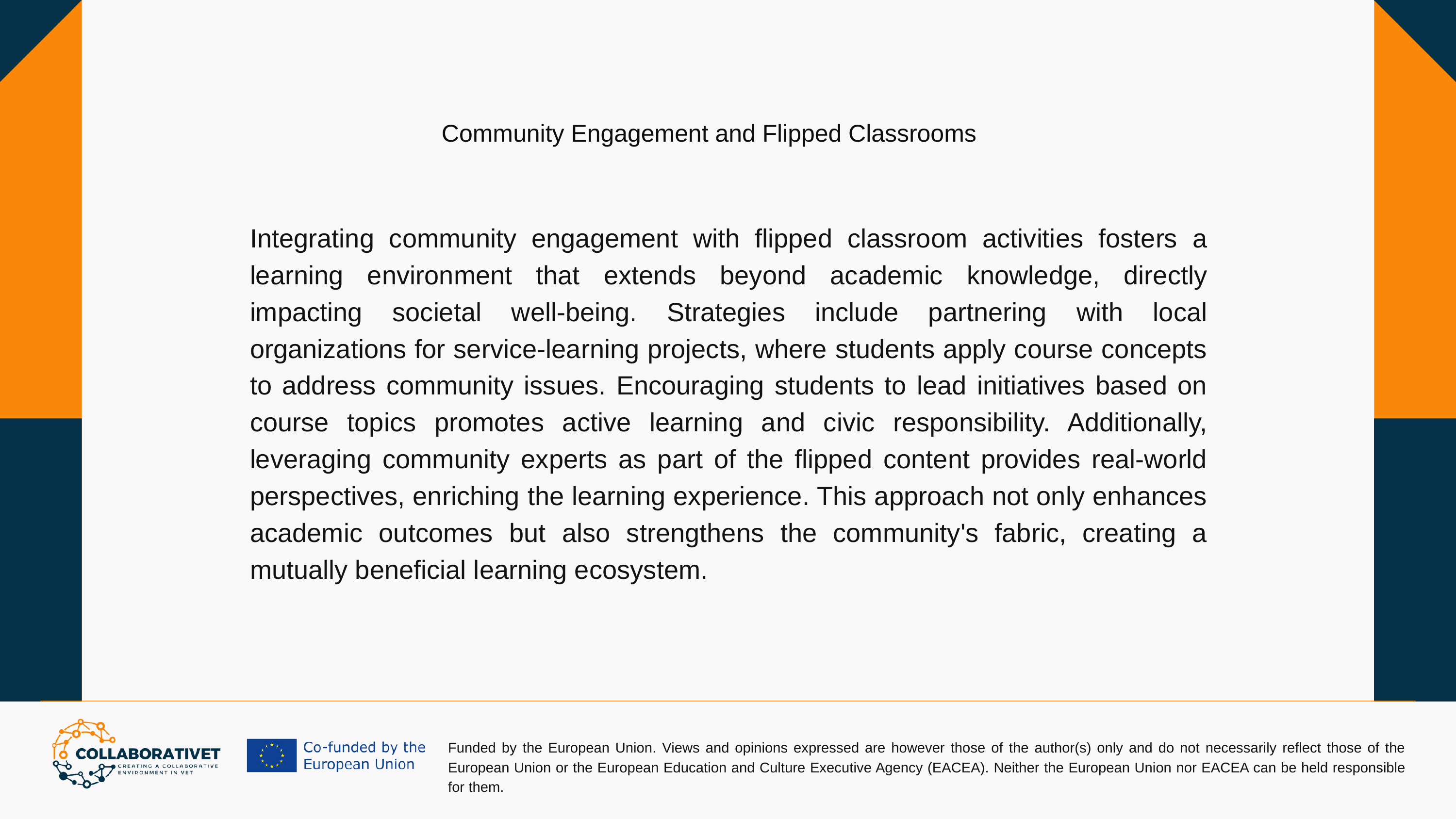

Community Engagement and Flipped Classrooms
Integrating community engagement with flipped classroom activities fosters a learning environment that extends beyond academic knowledge, directly impacting societal well-being. Strategies include partnering with local organizations for service-learning projects, where students apply course concepts to address community issues. Encouraging students to lead initiatives based on course topics promotes active learning and civic responsibility. Additionally, leveraging community experts as part of the flipped content provides real-world perspectives, enriching the learning experience. This approach not only enhances academic outcomes but also strengthens the community's fabric, creating a mutually beneficial learning ecosystem.

Funded by the European Union. Views and opinions expressed are however those of the author(s) only and do not necessarily reflect those of the European Union or the European Education and Culture Executive Agency (EACEA). Neither the European Union nor EACEA can be held responsible for them.